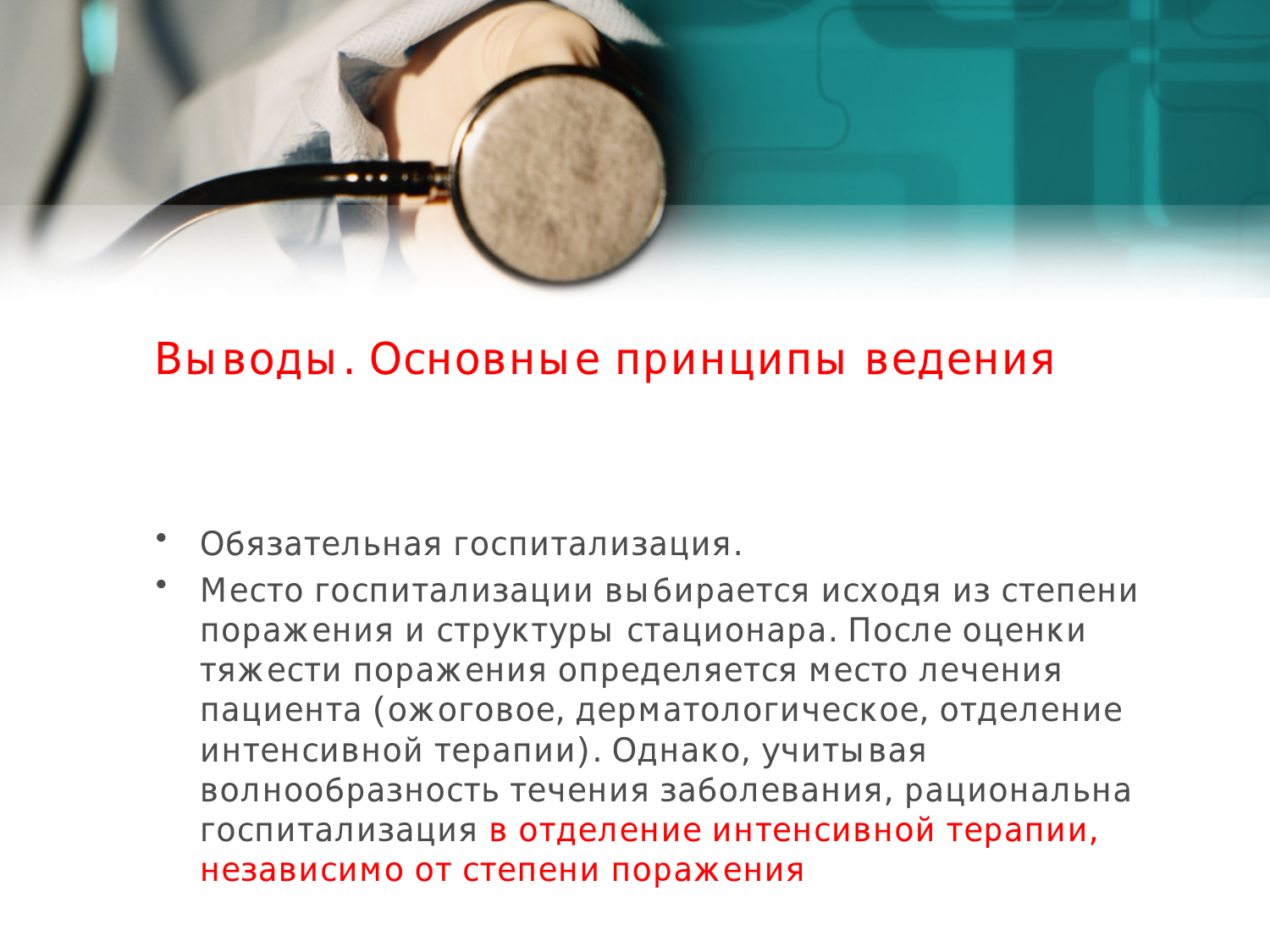

# Выводы. Основные принципы ведения
Обязательная госпитализация.
Место госпитализации выбирается исходя из степени поражения и структуры стационара. После оценки тяжести поражения определяется место лечения пациента (ожоговое, дерматологическое, отделение интенсивной терапии). Однако, учитывая волнообразность течения заболевания, рациональна госпитализация в отделение интенсивной терапии, независимо от степени поражения